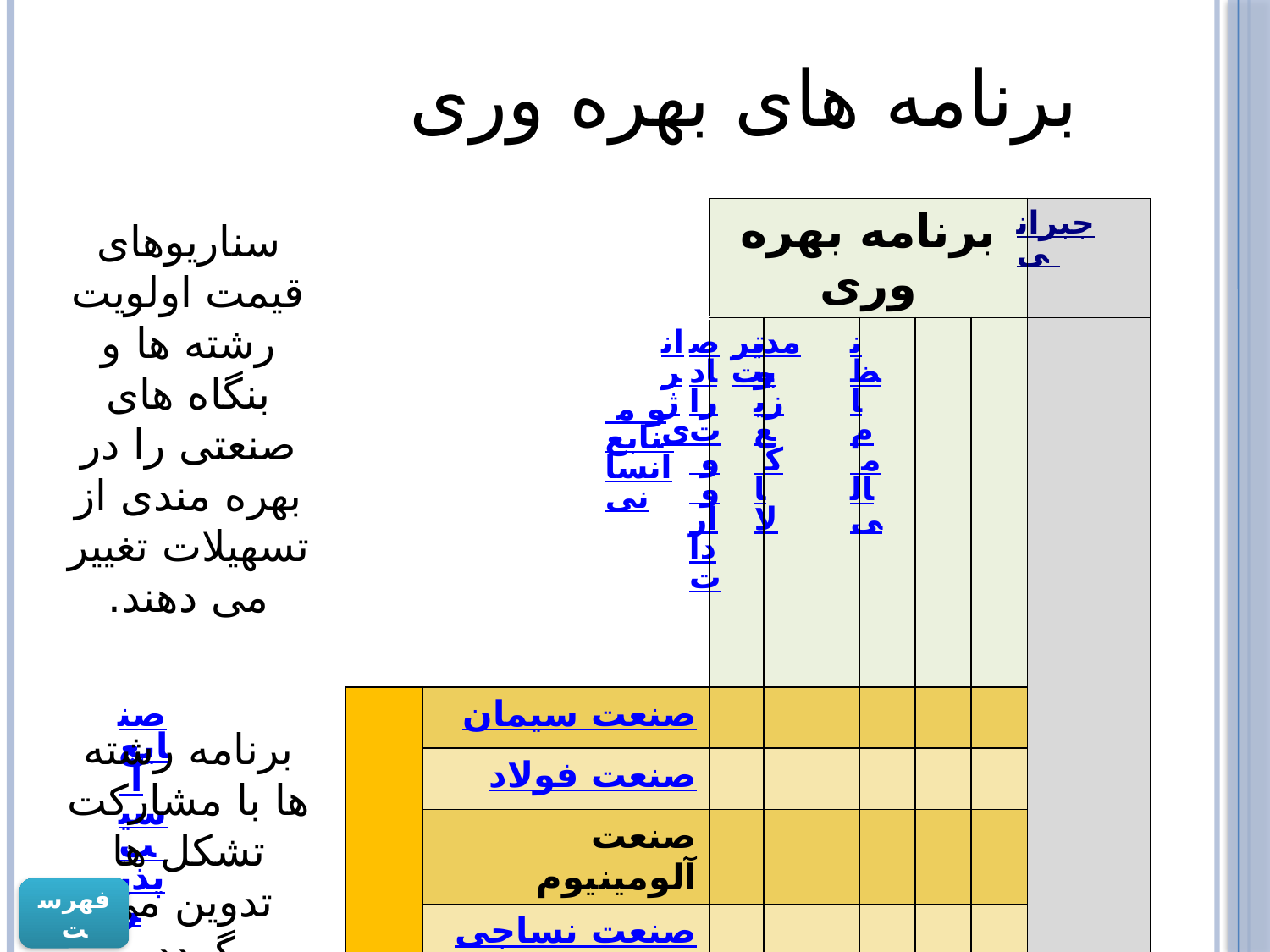

# برنامه های بهره وری
|  |  | برنامه بهره وری |  |  |  |  | جبرانی |
| --- | --- | --- | --- | --- | --- | --- | --- |
|  |  | انرژی | مدیریت و منابع انسانی | توزیع کالا | صادرات و واردات | نظام مالی |  |
| صنایع آسیب پذیر | صنعت سیمان |  |  |  |  |  |  |
|  | صنعت فولاد |  |  |  |  |  |  |
|  | صنعت آلومینیوم |  |  |  |  |  |  |
|  | صنعت نساجی |  |  |  |  |  |  |
| سایر | صنعت |  |  |  |  |  |  |
|  |  |  |  |  |  |  |  |
سناریوهای قیمت اولویت رشته ها و بنگاه های صنعتی را در بهره مندی از تسهیلات تغییر می دهند.

برنامه رشته ها با مشارکت تشکل ها تدوین می گردد.

فهرست